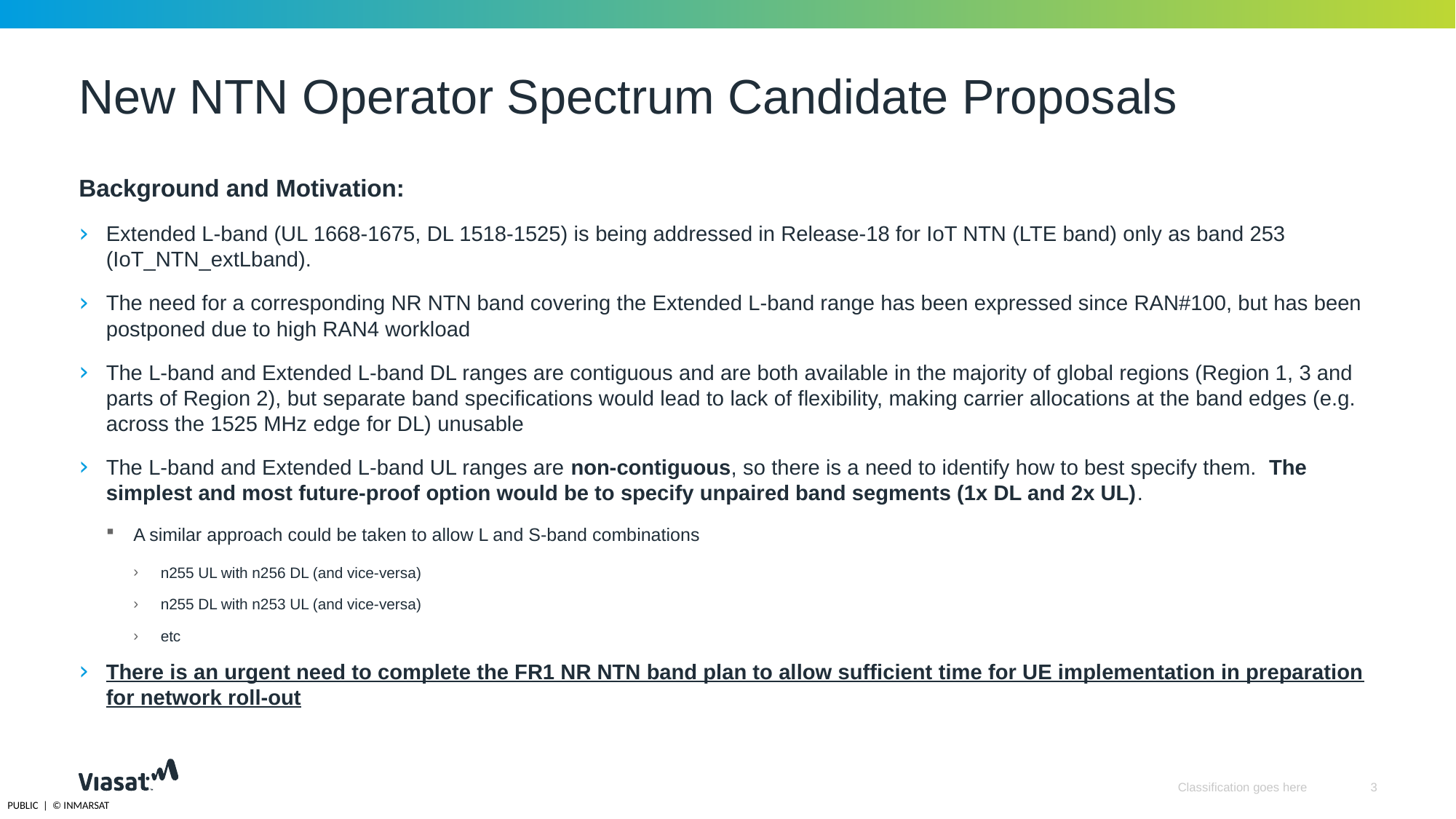

# New NTN Operator Spectrum Candidate Proposals
Background and Motivation:
Extended L-band (UL 1668-1675, DL 1518-1525) is being addressed in Release-18 for IoT NTN (LTE band) only as band 253 (IoT_NTN_extLband).
The need for a corresponding NR NTN band covering the Extended L-band range has been expressed since RAN#100, but has been postponed due to high RAN4 workload
The L-band and Extended L-band DL ranges are contiguous and are both available in the majority of global regions (Region 1, 3 and parts of Region 2), but separate band specifications would lead to lack of flexibility, making carrier allocations at the band edges (e.g. across the 1525 MHz edge for DL) unusable
The L-band and Extended L-band UL ranges are non-contiguous, so there is a need to identify how to best specify them.  The simplest and most future-proof option would be to specify unpaired band segments (1x DL and 2x UL).
A similar approach could be taken to allow L and S-band combinations
n255 UL with n256 DL (and vice-versa)
n255 DL with n253 UL (and vice-versa)
etc
There is an urgent need to complete the FR1 NR NTN band plan to allow sufficient time for UE implementation in preparation for network roll-out

Classification goes here
3